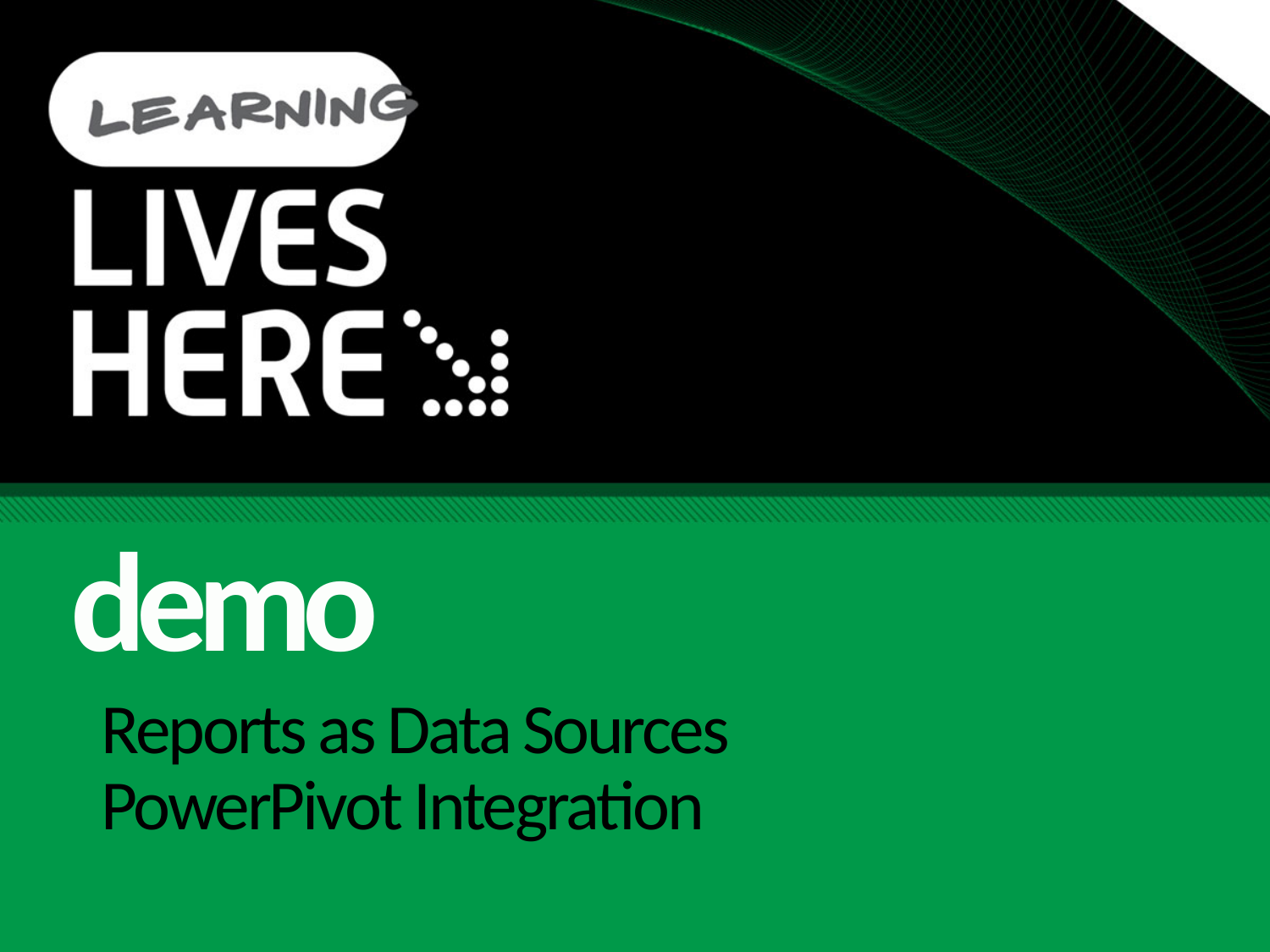

demo
# Reports as Data Sources PowerPivot Integration